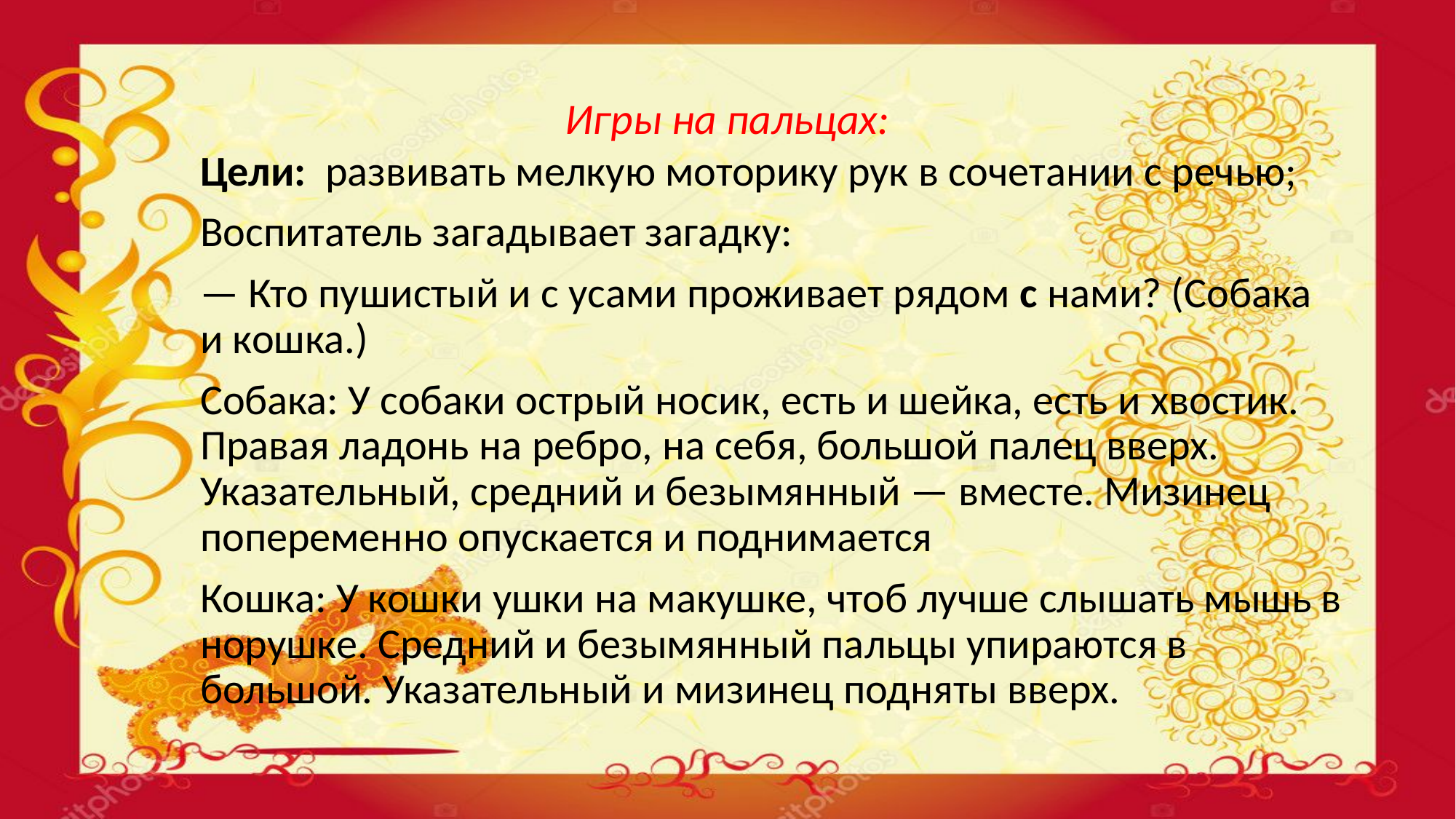

# Игры на пальцах:
Цели:  развивать мелкую моторику рук в сочетании с речью;
Воспитатель загадывает загадку:
— Кто пушистый и с усами проживает рядом с нами? (Собака и кошка.)
Собака: У собаки острый носик, есть и шейка, есть и хвостик. Правая ладонь на ребро, на себя, большой палец вверх. Указательный, сред­ний и безымянный — вместе. Мизинец попеременно опускается и поднимается
Кошка: У кошки ушки на макушке, чтоб лучше слышать мышь в но­рушке. Средний и безымянный пальцы упираются в большой. Указательный и ми­зинец подняты вверх.